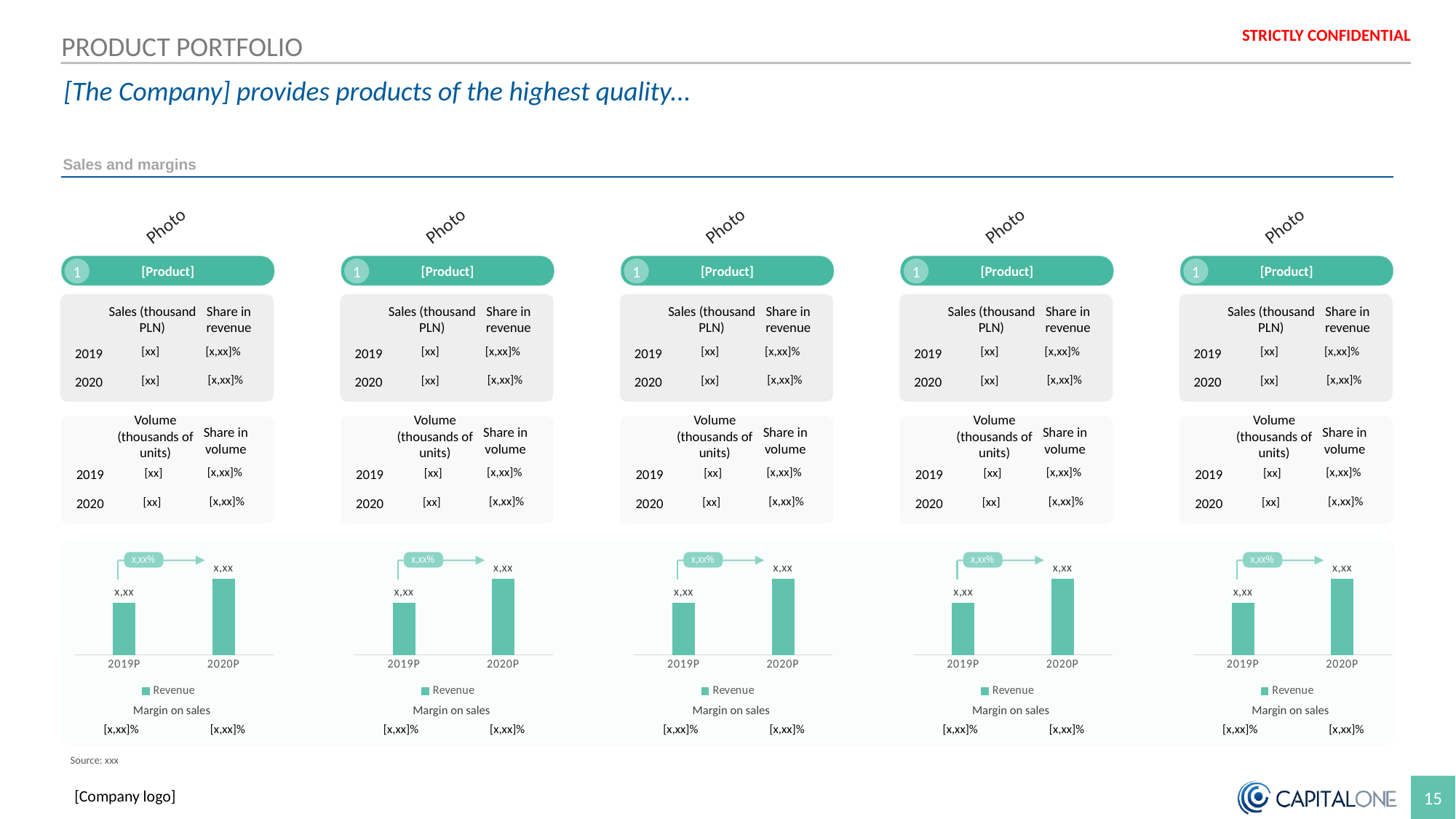

PRODUCT PORTFOLIO
[The Company] provides products of the highest quality...
Sales and margins
Photo
[Product]
1

Sales (thousand PLN)
Share in revenue

[x,xx]%
[xx]
2019
[x,xx]%

[xx]
2020
Volume (thousands of units)

Share in volume

[x,xx]%
 [xx]

2019
[x,xx]%

[xx]
2020

### Chart

| Category | Revenue |
|---|---|
| 2019P | 2256.5023199089624 |
| 2020P | 3074.0 |
x,xx%

Margin on sales
 [x,xx]%

[x,xx]%
Photo
[Product]
1

Sales (thousand PLN)
Share in revenue

[x,xx]%
[xx]
2019
[x,xx]%

[xx]
2020
Volume (thousands of units)

Share in volume

[x,xx]%
 [xx]

2019
[x,xx]%

[xx]
2020

### Chart

| Category | Revenue |
|---|---|
| 2019P | 2256.5023199089624 |
| 2020P | 3074.0 |
x,xx%

Margin on sales
 [x,xx]%

[x,xx]%
Photo
[Product]
1

Sales (thousand PLN)
Share in revenue

[x,xx]%
[xx]
2019
[x,xx]%

[xx]
2020
Volume (thousands of units)

Share in volume

[x,xx]%
 [xx]

2019
[x,xx]%

[xx]
2020

### Chart

| Category | Revenue |
|---|---|
| 2019P | 2256.5023199089624 |
| 2020P | 3074.0 |
x,xx%

Margin on sales
 [x,xx]%

[x,xx]%
Photo
[Product]
1

Sales (thousand PLN)
Share in revenue

[x,xx]%
[xx]
2019
[x,xx]%

[xx]
2020
Volume (thousands of units)

Share in volume

[x,xx]%
 [xx]

2019
[x,xx]%

[xx]
2020

### Chart

| Category | Revenue |
|---|---|
| 2019P | 2256.5023199089624 |
| 2020P | 3074.0 |
x,xx%

Margin on sales
 [x,xx]%

[x,xx]%
Photo
[Product]
1

Sales (thousand PLN)
Share in revenue

[x,xx]%
[xx]
2019
[x,xx]%

[xx]
2020
Volume (thousands of units)

Share in volume

[x,xx]%
 [xx]

2019
[x,xx]%

[xx]
2020

### Chart

| Category | Revenue |
|---|---|
| 2019P | 2256.5023199089624 |
| 2020P | 3074.0 |
x,xx%

Margin on sales
 [x,xx]%

[x,xx]%

Source: xxx